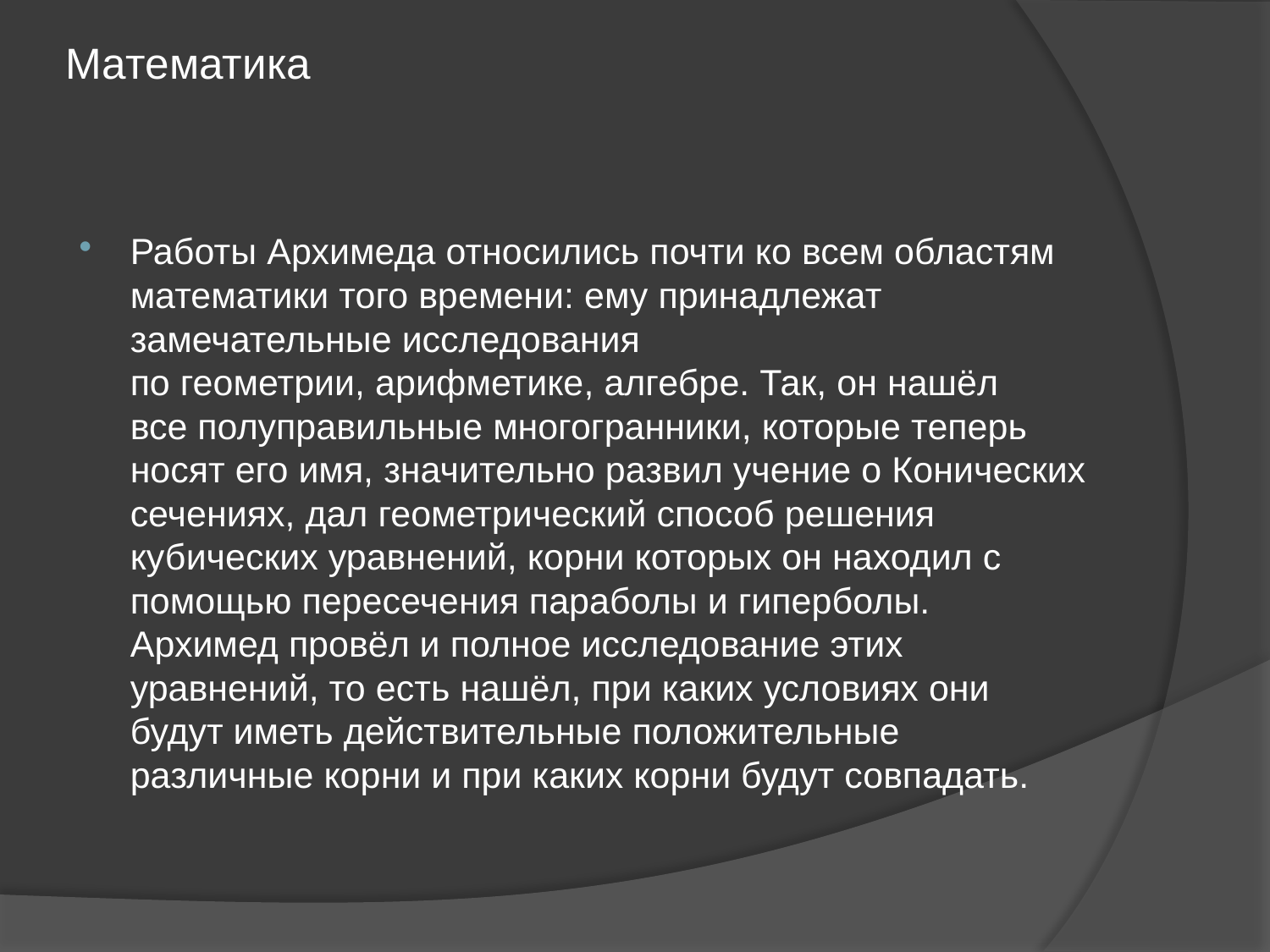

# Математика
Работы Архимеда относились почти ко всем областям математики того времени: ему принадлежат замечательные исследования по геометрии, арифметике, алгебре. Так, он нашёл все полуправильные многогранники, которые теперь носят его имя, значительно развил учение о Конических сечениях, дал геометрический способ решения кубических уравнений, корни которых он находил с помощью пересечения параболы и гиперболы. Архимед провёл и полное исследование этих уравнений, то есть нашёл, при каких условиях они будут иметь действительные положительные различные корни и при каких корни будут совпадать.